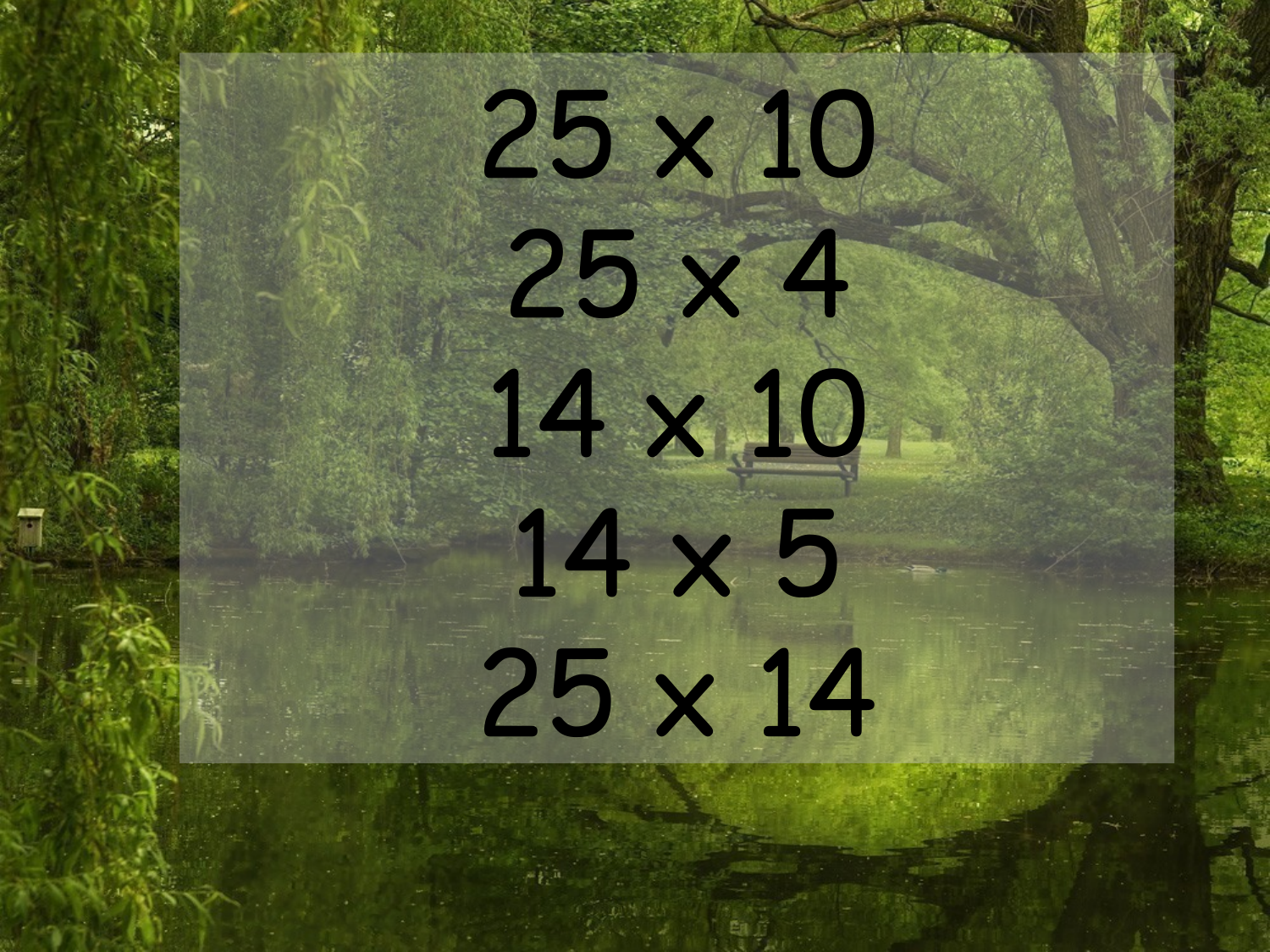

25 x 10
25 x 4
14 x 10
14 x 5
25 x 14